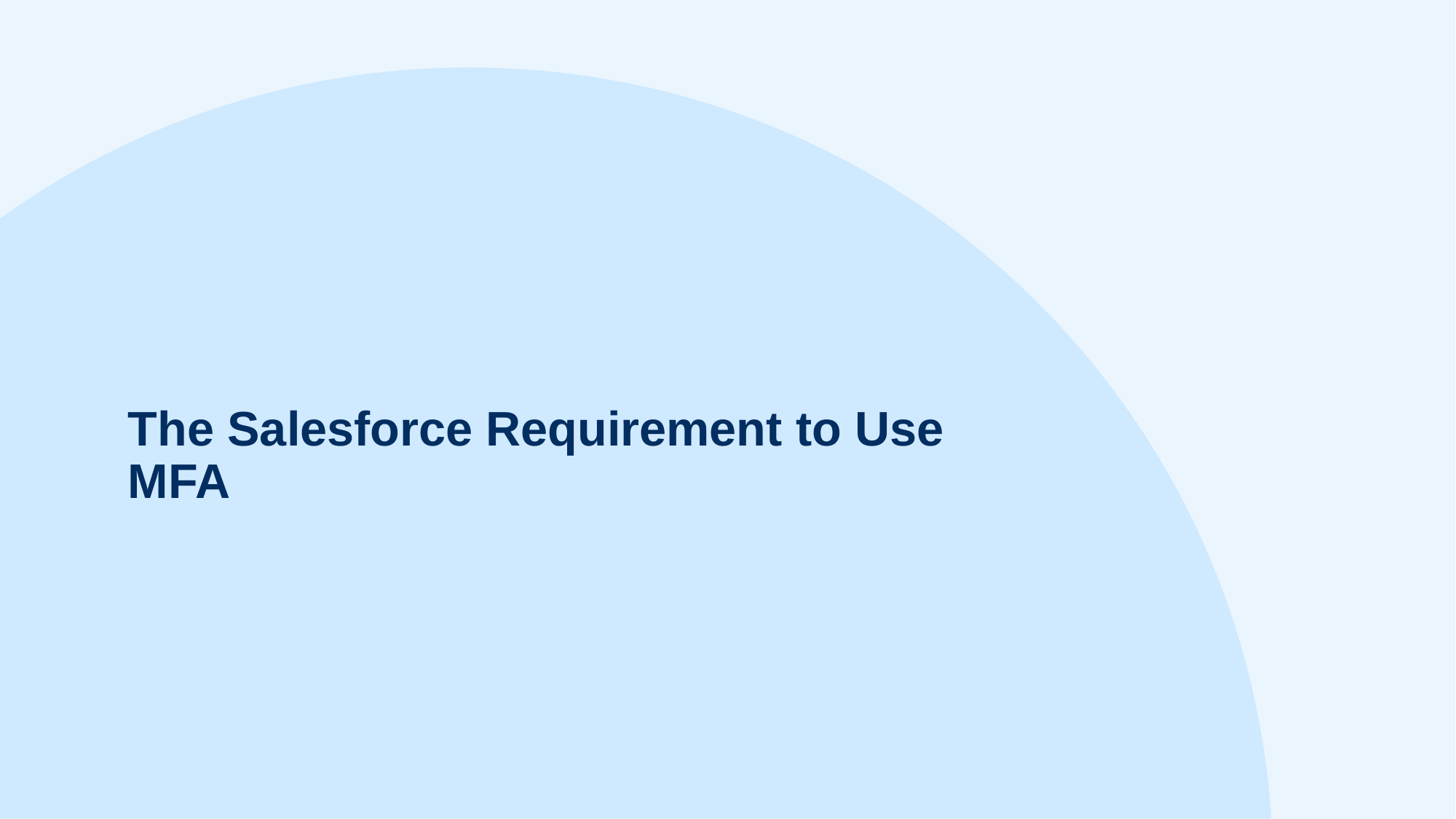

# The Salesforce Requirement to Use MFA